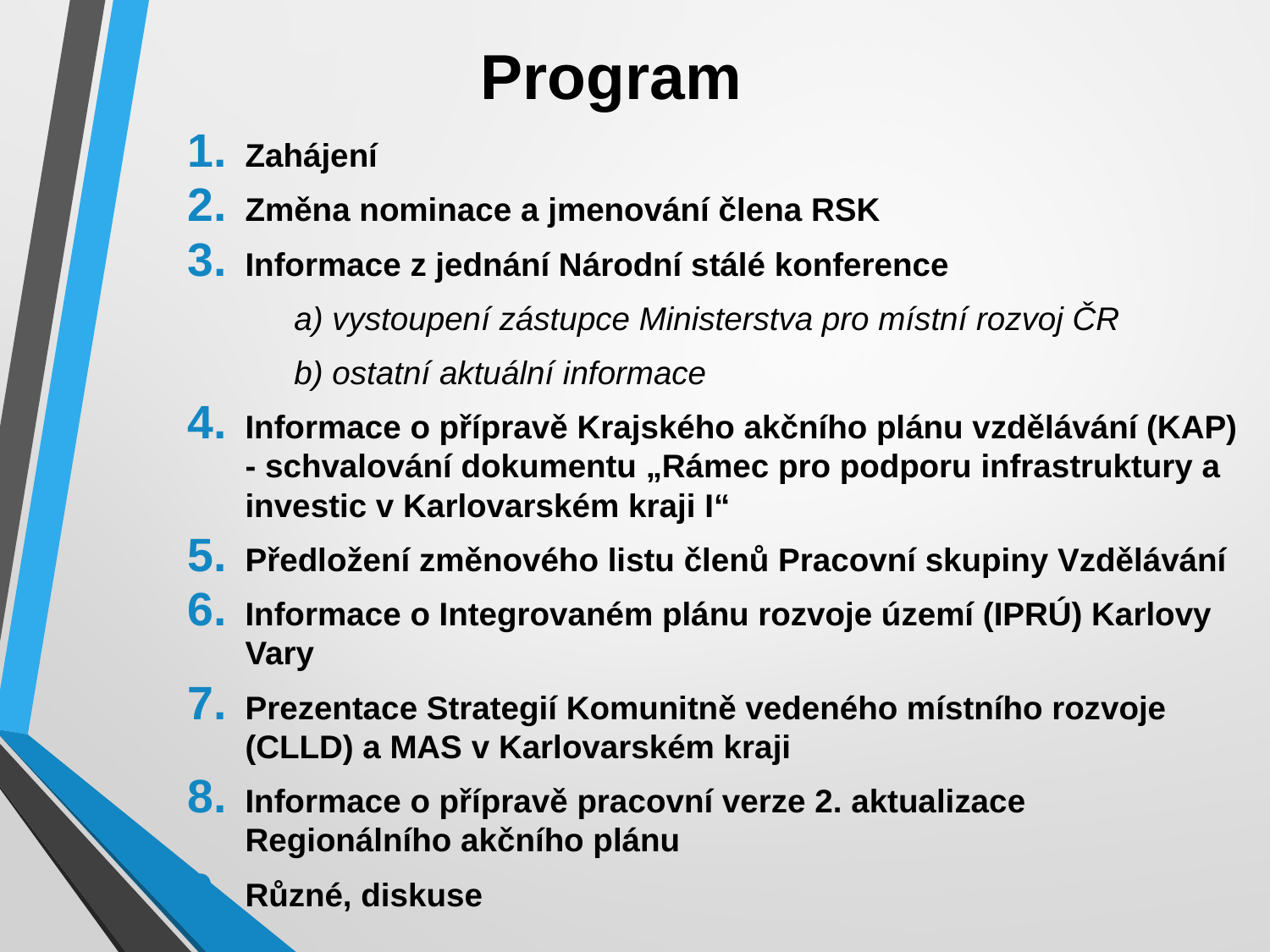

# Program
Zahájení
Změna nominace a jmenování člena RSK
Informace z jednání Národní stálé konference
	a) vystoupení zástupce Ministerstva pro místní rozvoj ČR
	b) ostatní aktuální informace
Informace o přípravě Krajského akčního plánu vzdělávání (KAP) - schvalování dokumentu „Rámec pro podporu infrastruktury a investic v Karlovarském kraji I“
Předložení změnového listu členů Pracovní skupiny Vzdělávání
Informace o Integrovaném plánu rozvoje území (IPRÚ) Karlovy Vary
Prezentace Strategií Komunitně vedeného místního rozvoje (CLLD) a MAS v Karlovarském kraji
Informace o přípravě pracovní verze 2. aktualizace Regionálního akčního plánu
Různé, diskuse